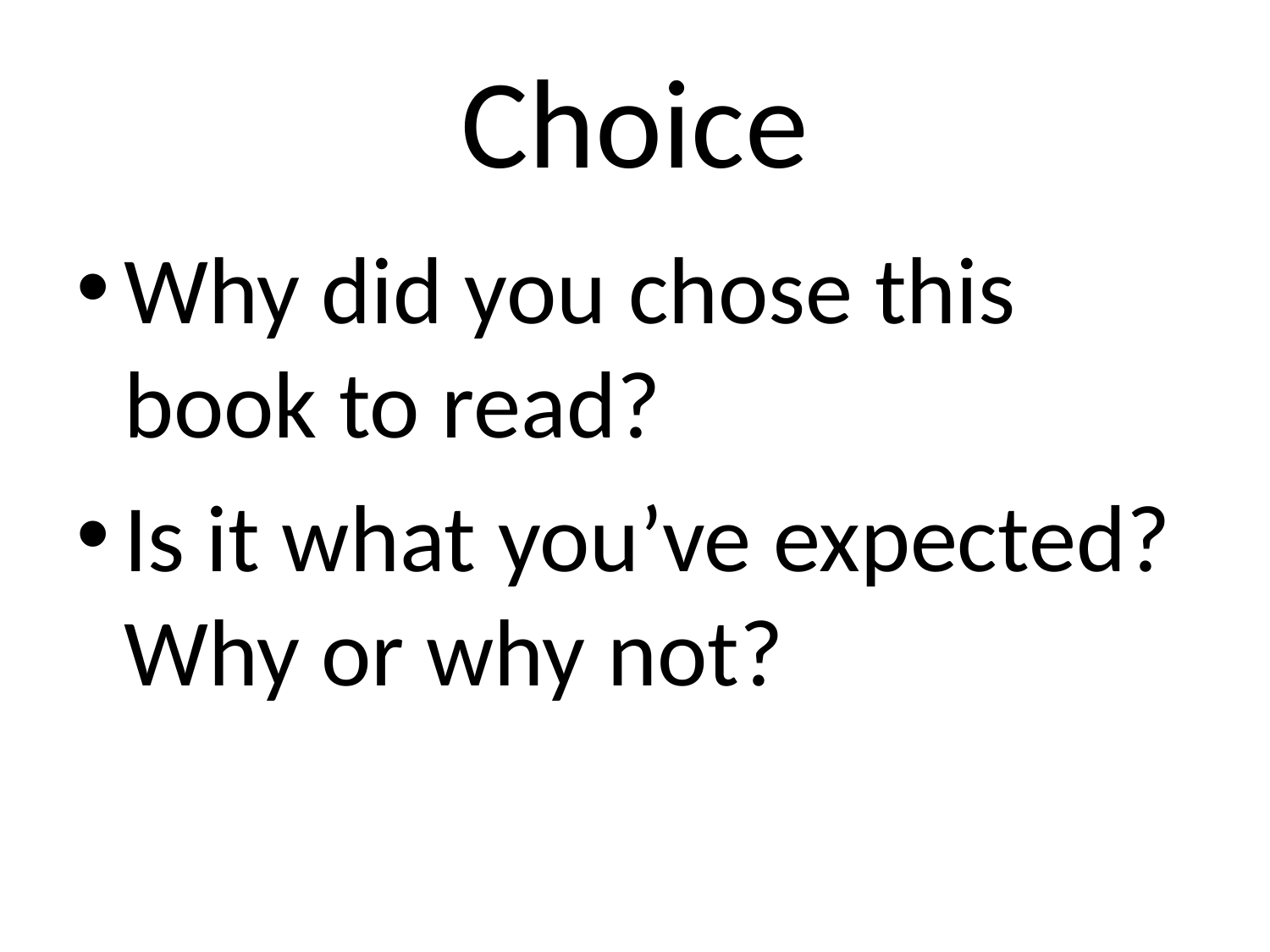

# Choice
Why did you chose this book to read?
Is it what you’ve expected? Why or why not?